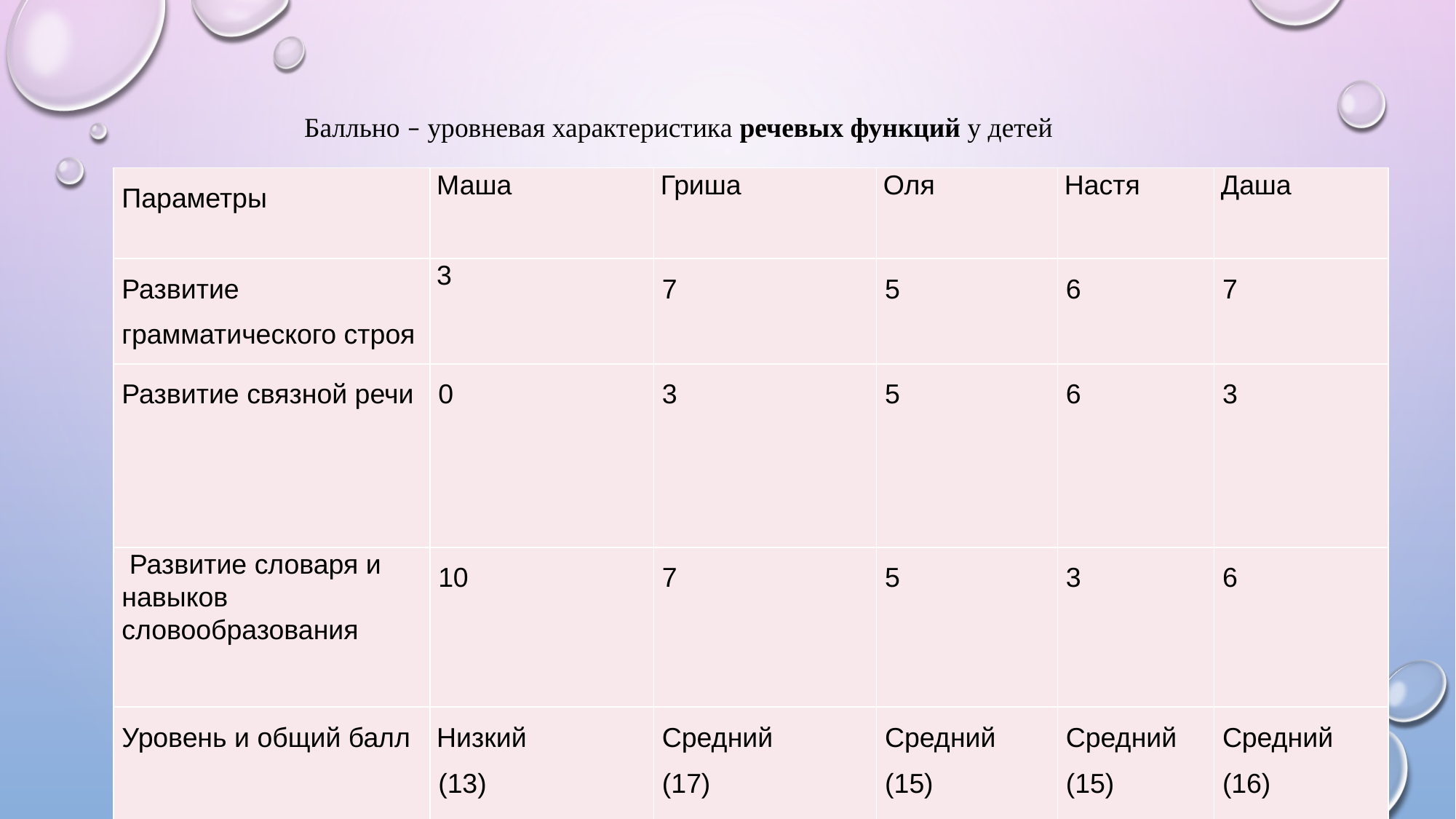

Балльно – уровневая характеристика речевых функций у детей

| Параметры | Маша | Гриша | Оля | Настя | Даша |
| --- | --- | --- | --- | --- | --- |
| Развитие грамматического строя | 3 | 7 | 5 | 6 | 7 |
| Развитие связной речи | 0 | 3 | 5 | 6 | 3 |
| Развитие словаря и навыков словообразования | 10 | 7 | 5 | 3 | 6 |
| Уровень и общий балл | Низкий (13) | Средний (17) | Средний (15) | Средний (15) | Средний (16) |